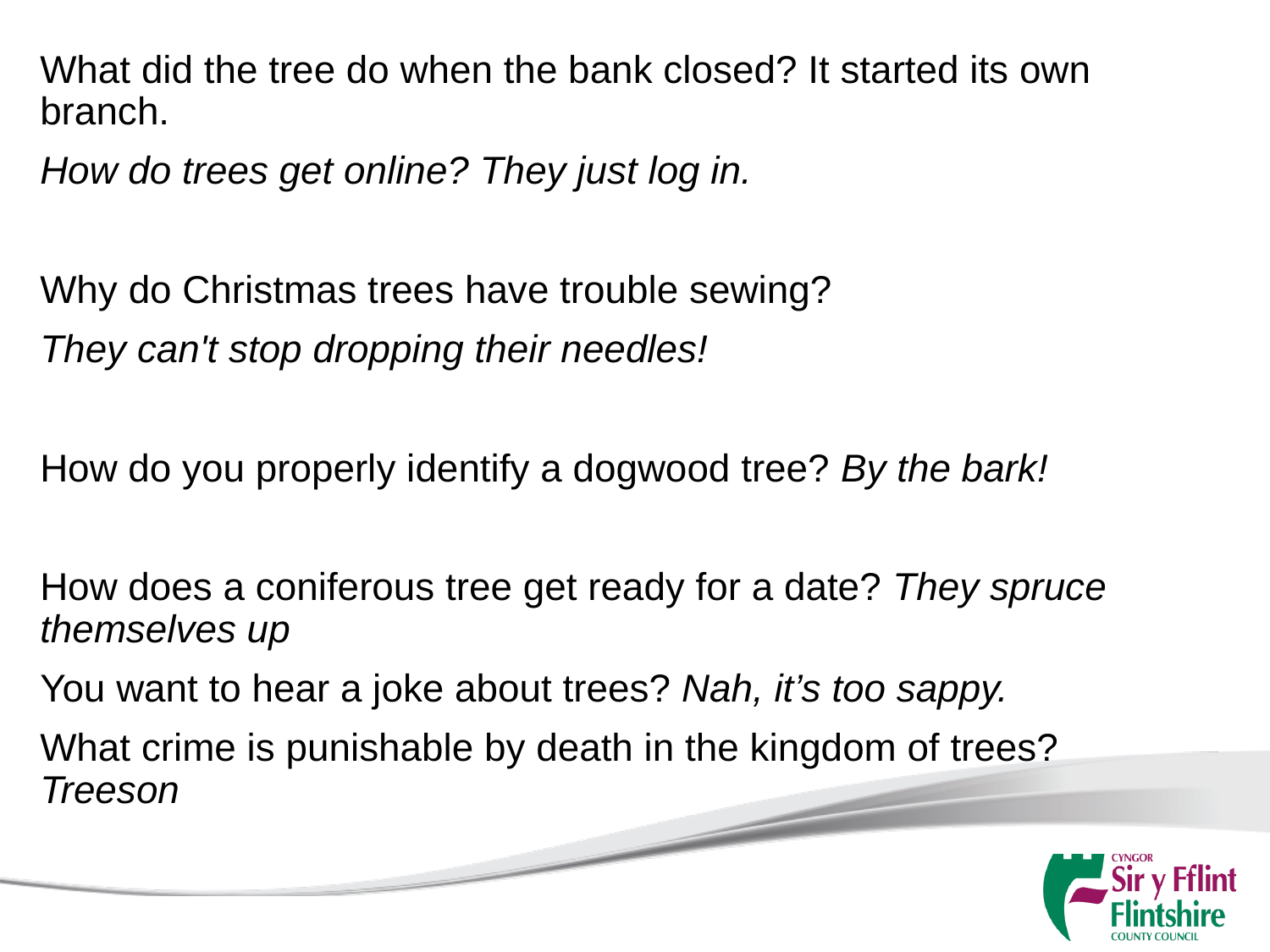

What did the tree do when the bank closed? It started its own branch.
How do trees get online? They just log in.

Why do Christmas trees have trouble sewing?
They can't stop dropping their needles!

How do you properly identify a dogwood tree? By the bark!

How does a coniferous tree get ready for a date? They spruce themselves up
You want to hear a joke about trees? Nah, it’s too sappy.
What crime is punishable by death in the kingdom of trees? Treeson